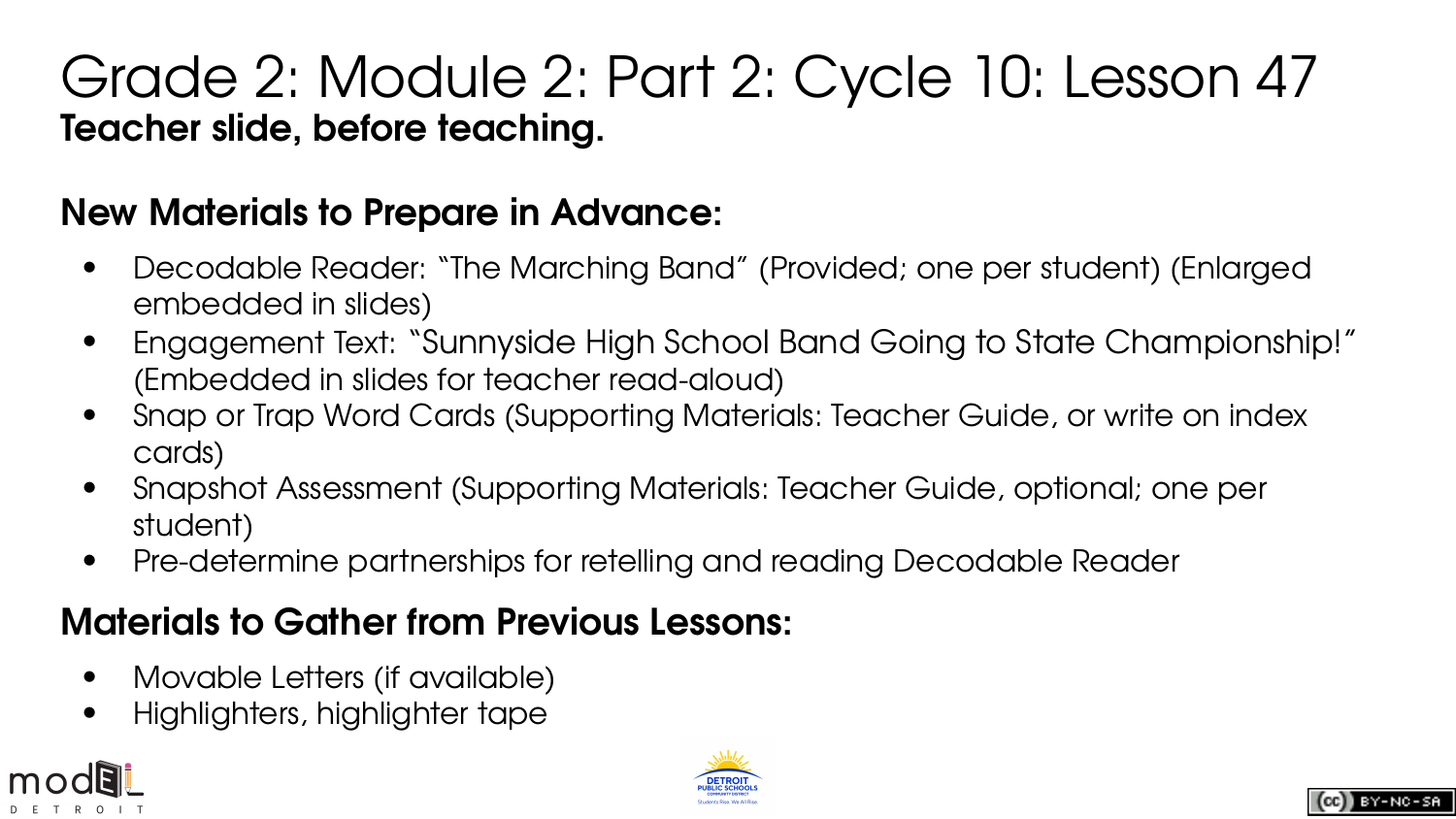

# Grade 2: Module 2: Part 2: Cycle 10: Lesson 47
Teacher slide, before teaching.
New Materials to Prepare in Advance:
Decodable Reader: “The Marching Band” (Provided; one per student) (Enlarged embedded in slides)
Engagement Text: “Sunnyside High School Band Going to State Championship!” (Embedded in slides for teacher read-aloud)
Snap or Trap Word Cards (Supporting Materials: Teacher Guide, or write on index cards)
Snapshot Assessment (Supporting Materials: Teacher Guide, optional; one per student)
Pre-determine partnerships for retelling and reading Decodable Reader
Materials to Gather from Previous Lessons:
Movable Letters (if available)
Highlighters, highlighter tape